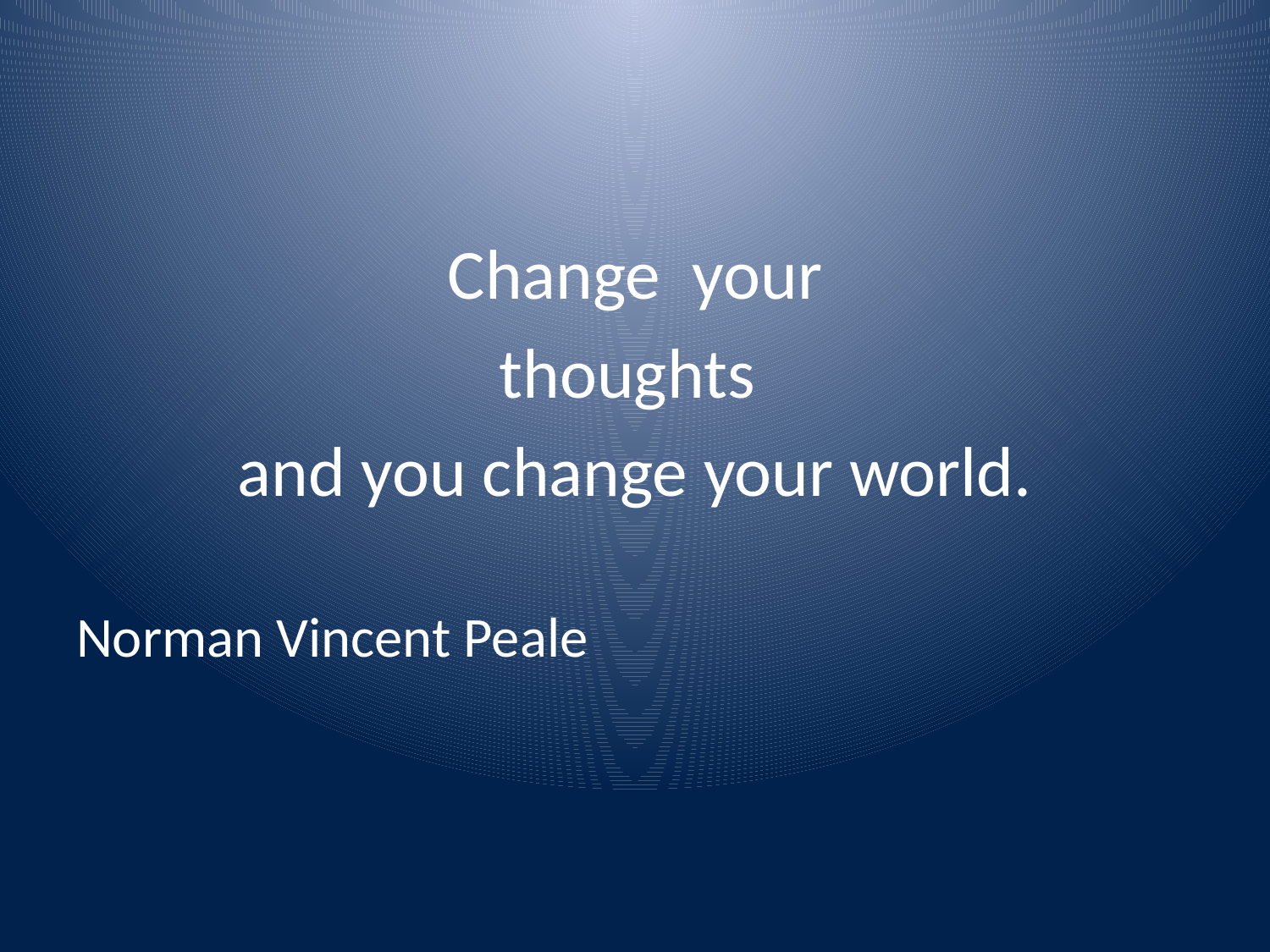

Change  your
thoughts
and you change your world.

Norman Vincent Peale